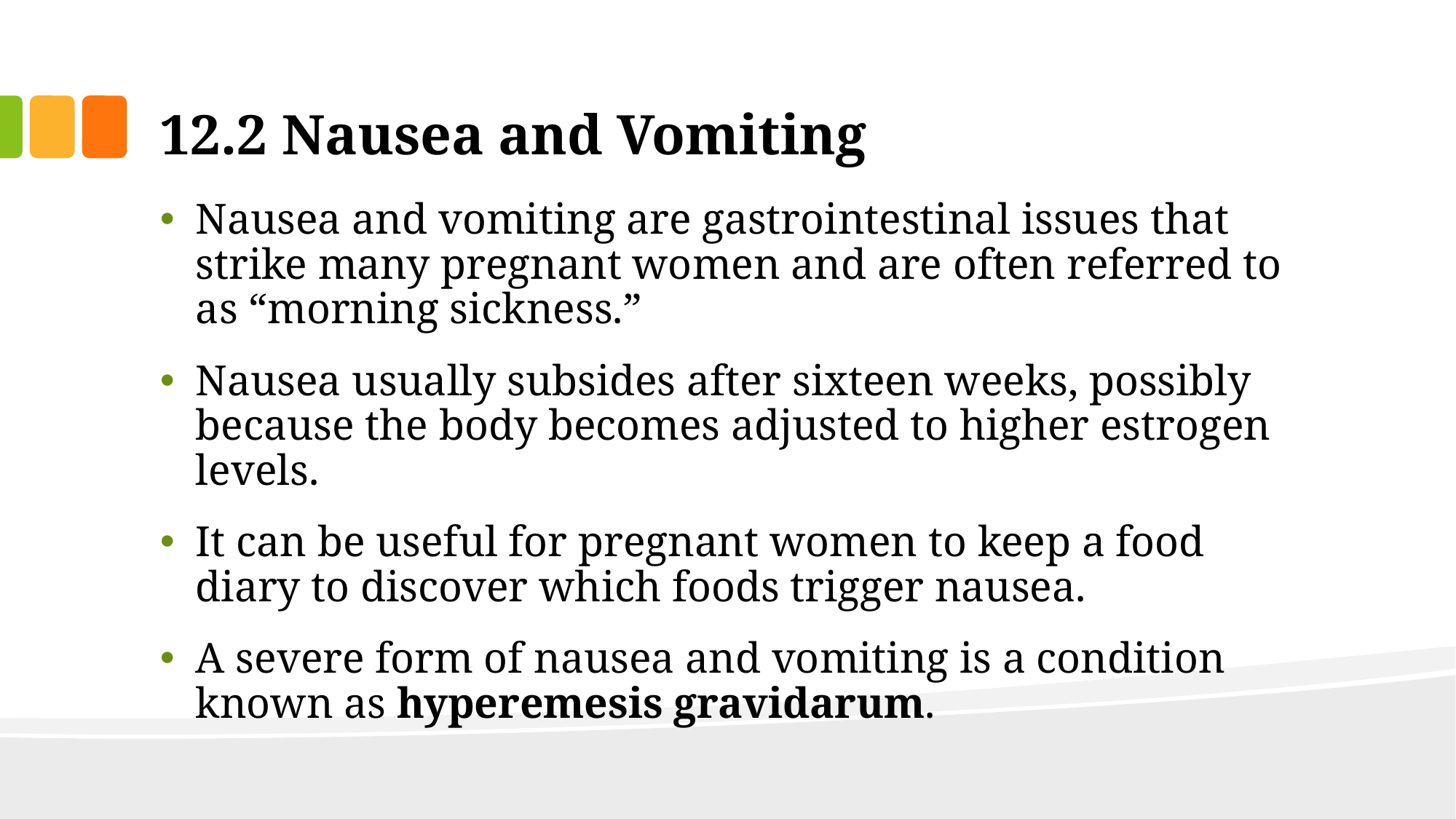

# 12.2 Nausea and Vomiting
Nausea and vomiting are gastrointestinal issues that strike many pregnant women and are often referred to as “morning sickness.”
Nausea usually subsides after sixteen weeks, possibly because the body becomes adjusted to higher estrogen levels.
It can be useful for pregnant women to keep a food diary to discover which foods trigger nausea.
A severe form of nausea and vomiting is a condition known as hyperemesis gravidarum.